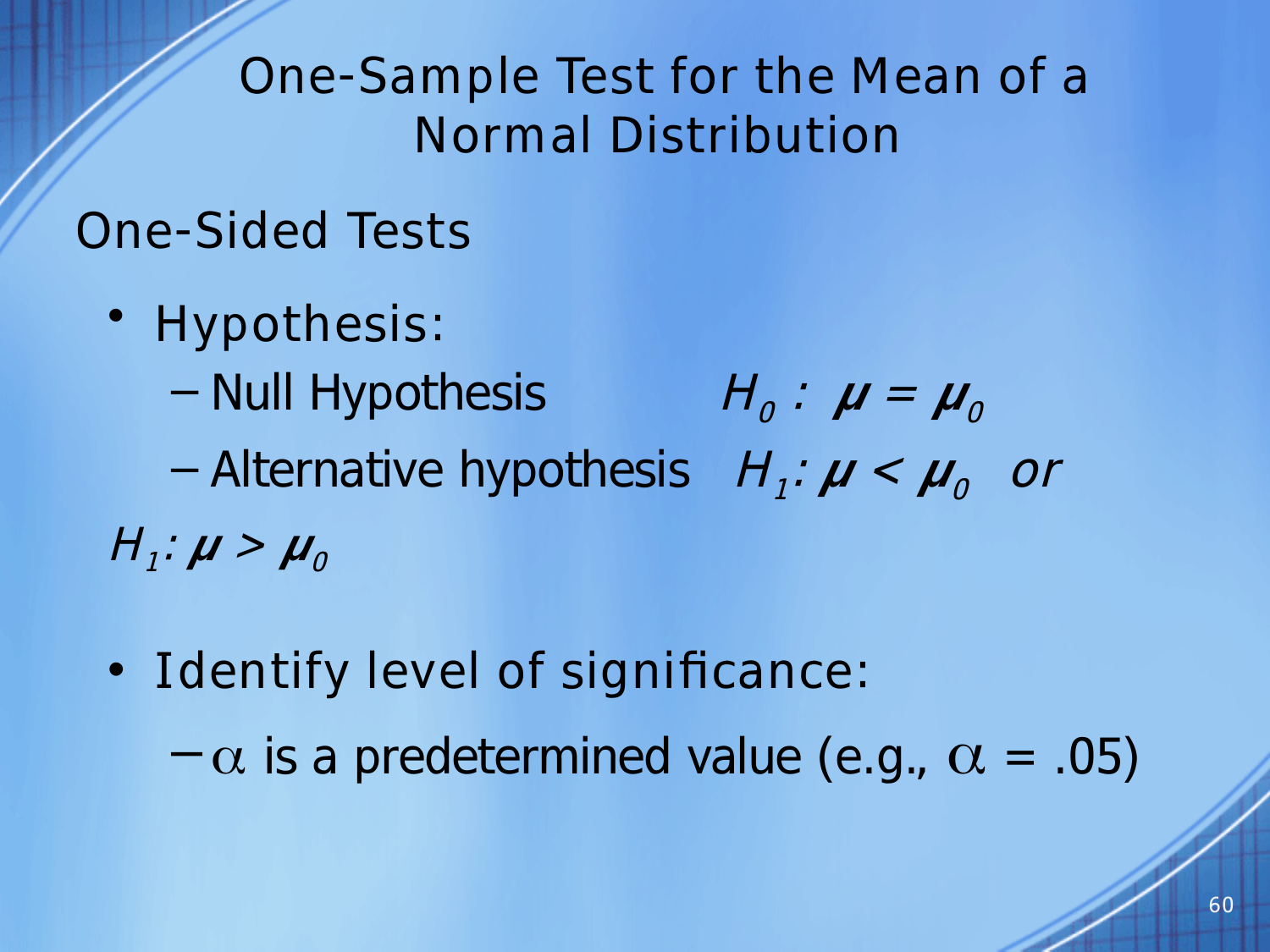

One-Sample Test for the Mean of a Normal Distribution
# One-Sided Tests
Hypothesis:
Null Hypothesis  		H0 :  μ = μ0
Alternative hypothesis   H1: μ < μ0    or
				H1: μ > μ0

Identify level of significance:
α is a predetermined value (e.g., α = .05)

60